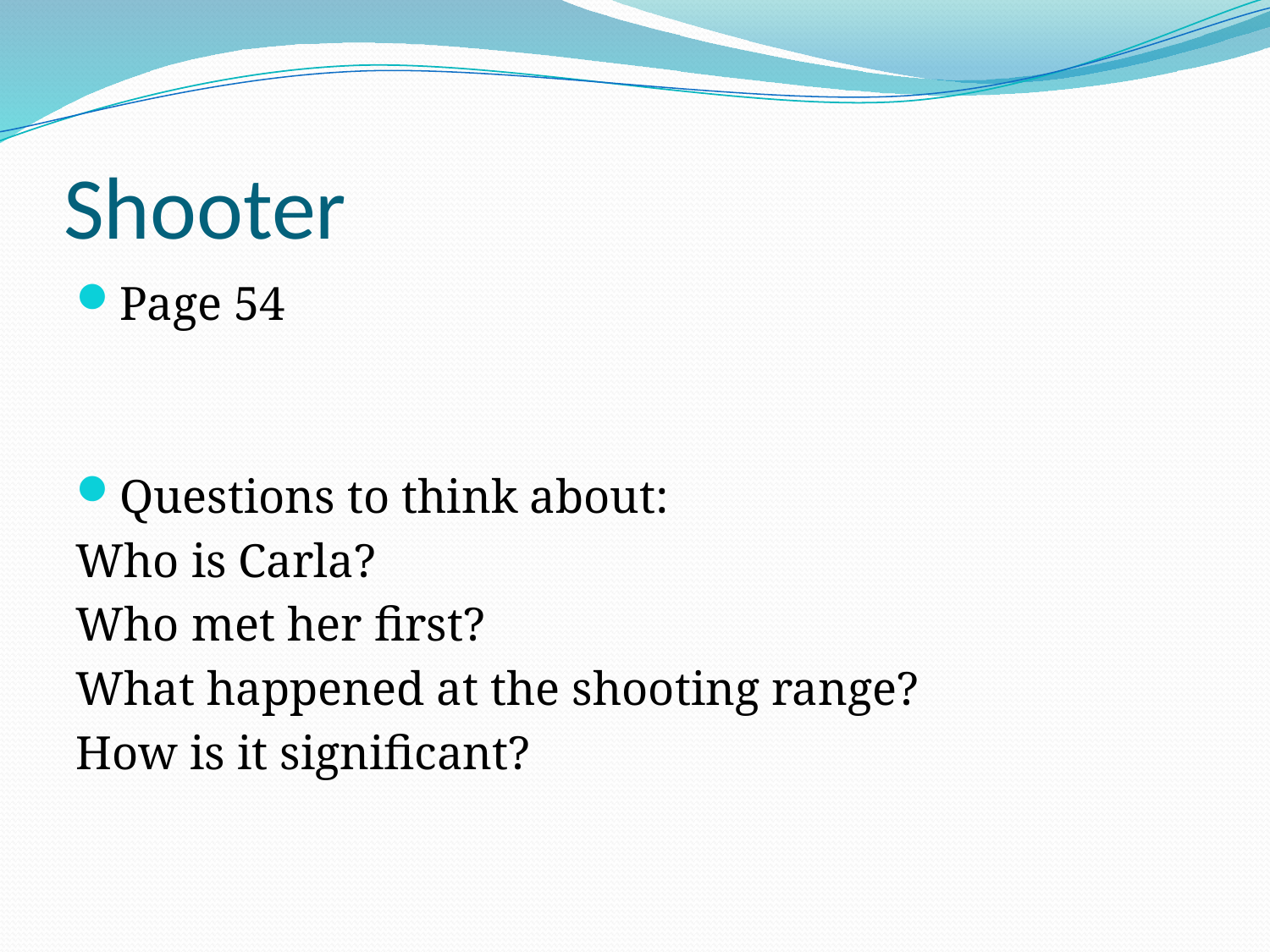

# Shooter
Page 54

Questions to think about:
Who is Carla?
Who met her first?
What happened at the shooting range?
How is it significant?